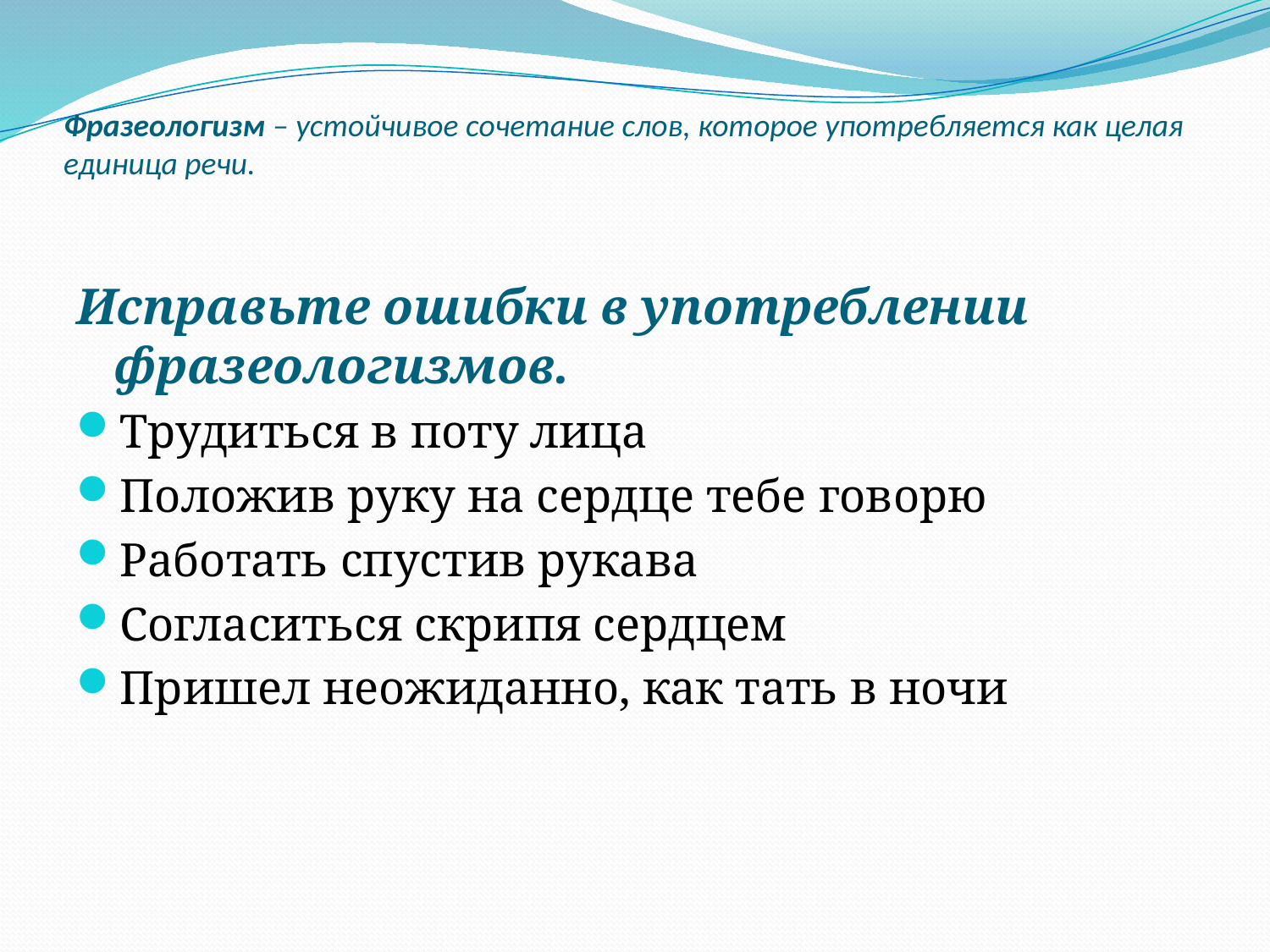

# Фразеологизм – устойчивое сочетание слов, которое употребляется как целая единица речи.
Исправьте ошибки в употреблении фразеологизмов.
Трудиться в поту лица
Положив руку на сердце тебе говорю
Работать спустив рукава
Согласиться скрипя сердцем
Пришел неожиданно, как тать в ночи